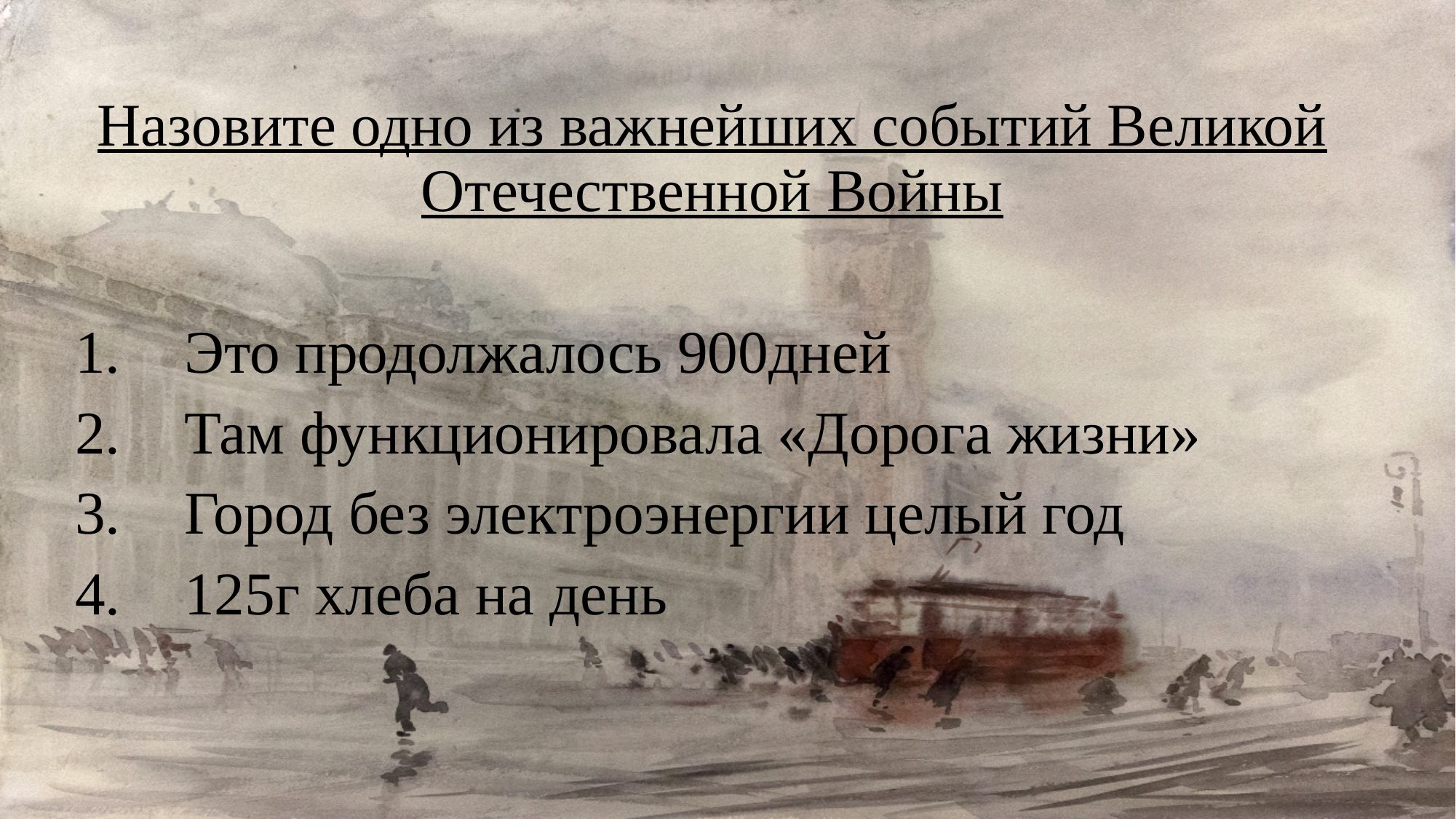

Назовите одно из важнейших событий Великой Отечественной Войны

1.	Это продолжалось 900дней
2.	Там функционировала «Дорога жизни»
3.	Город без электроэнергии целый год
4.	125г хлеба на день